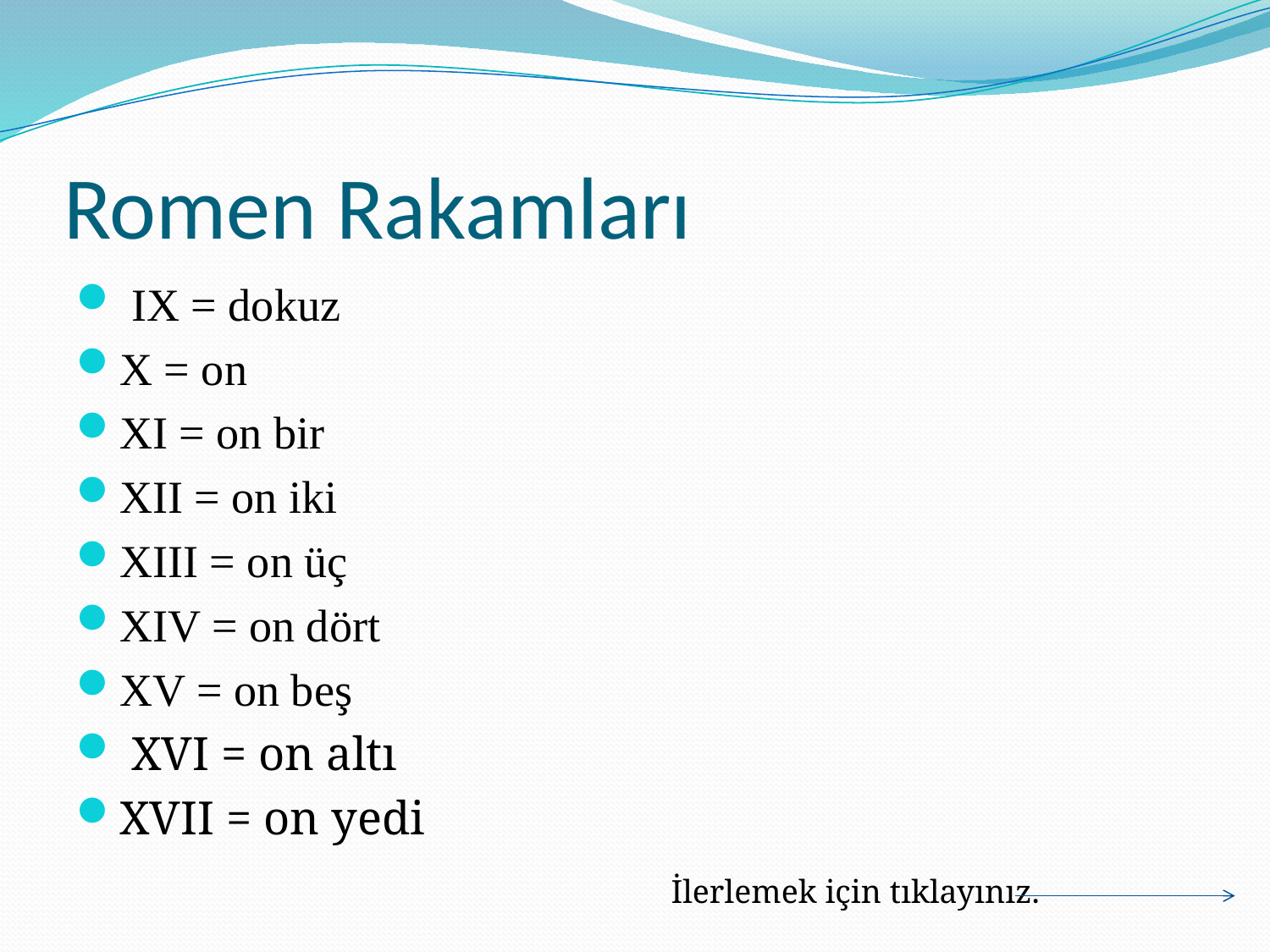

# Romen Rakamları
 IX = dokuz
X = on
XI = on bir
XII = on iki
XIII = on üç
XIV = on dört
XV = on beş
 XVI = on altı
XVII = on yedi

İlerlemek için tıklayınız.